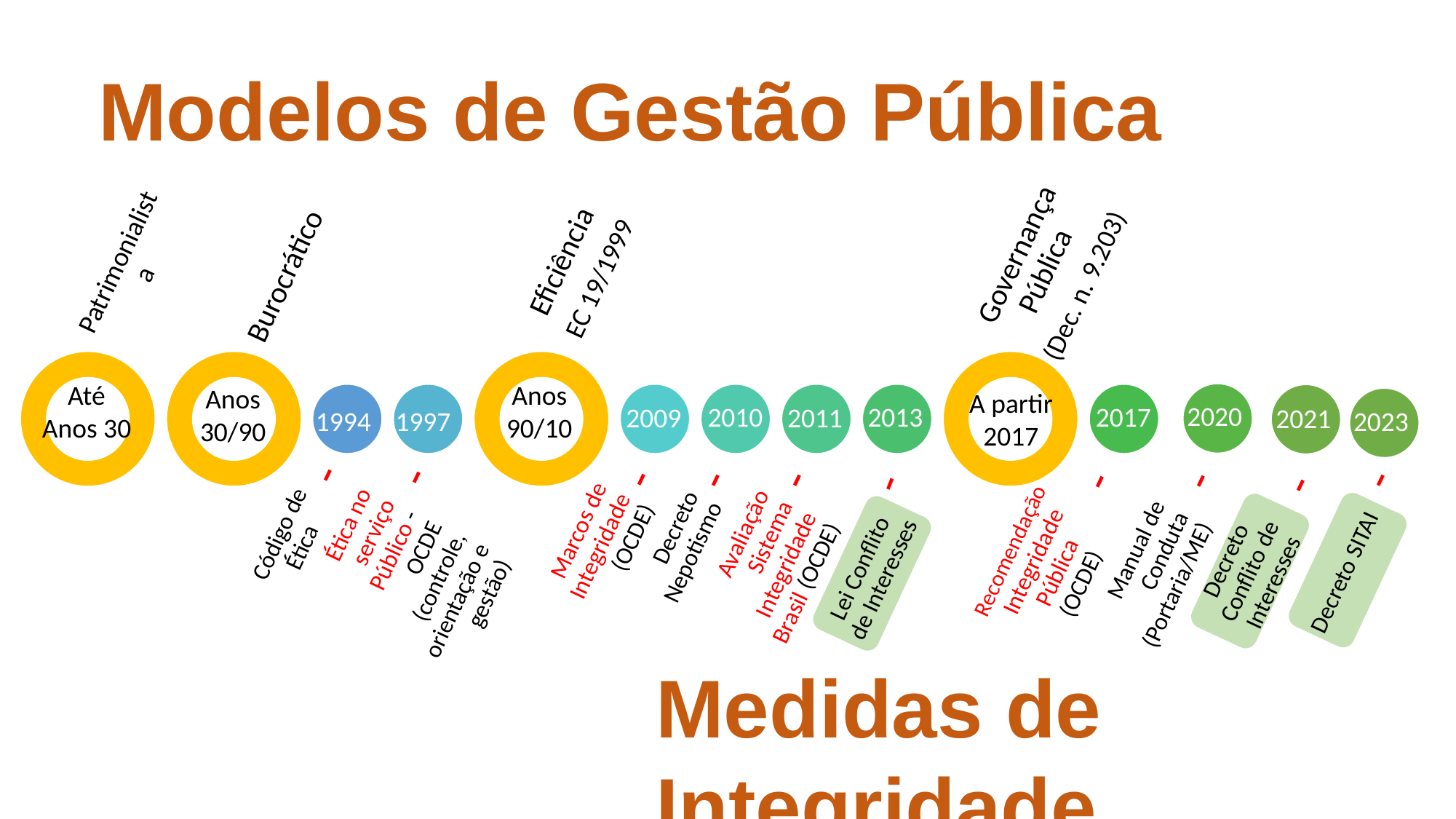

Patrimonialista
Burocrático
Código de Ética
Ética no serviço Público - OCDE (controle, orientação e gestão)
Eficiência
EC 19/1999
Marcos de Integridade (OCDE)
Decreto Nepotismo
Avaliação Sistema Integridade Brasil (OCDE)
Lei Conflito de Interesses
Governança Pública
(Dec. n. 9.203)
Recomendação Integridade Pública (OCDE)
Manual de Conduta (Portaria/ME)
Decreto Conflito de Interesses
Modelos de Gestão Pública
-

Decreto SITAI
Medidas de Integridade Pública
Anos 90/10
Até
Anos 30
Anos 30/90
A partir
2017
2020
2010
2013
2009
2011
1994
1997
2017
-
-
-
-
-
-
-
-
2021
-

2023